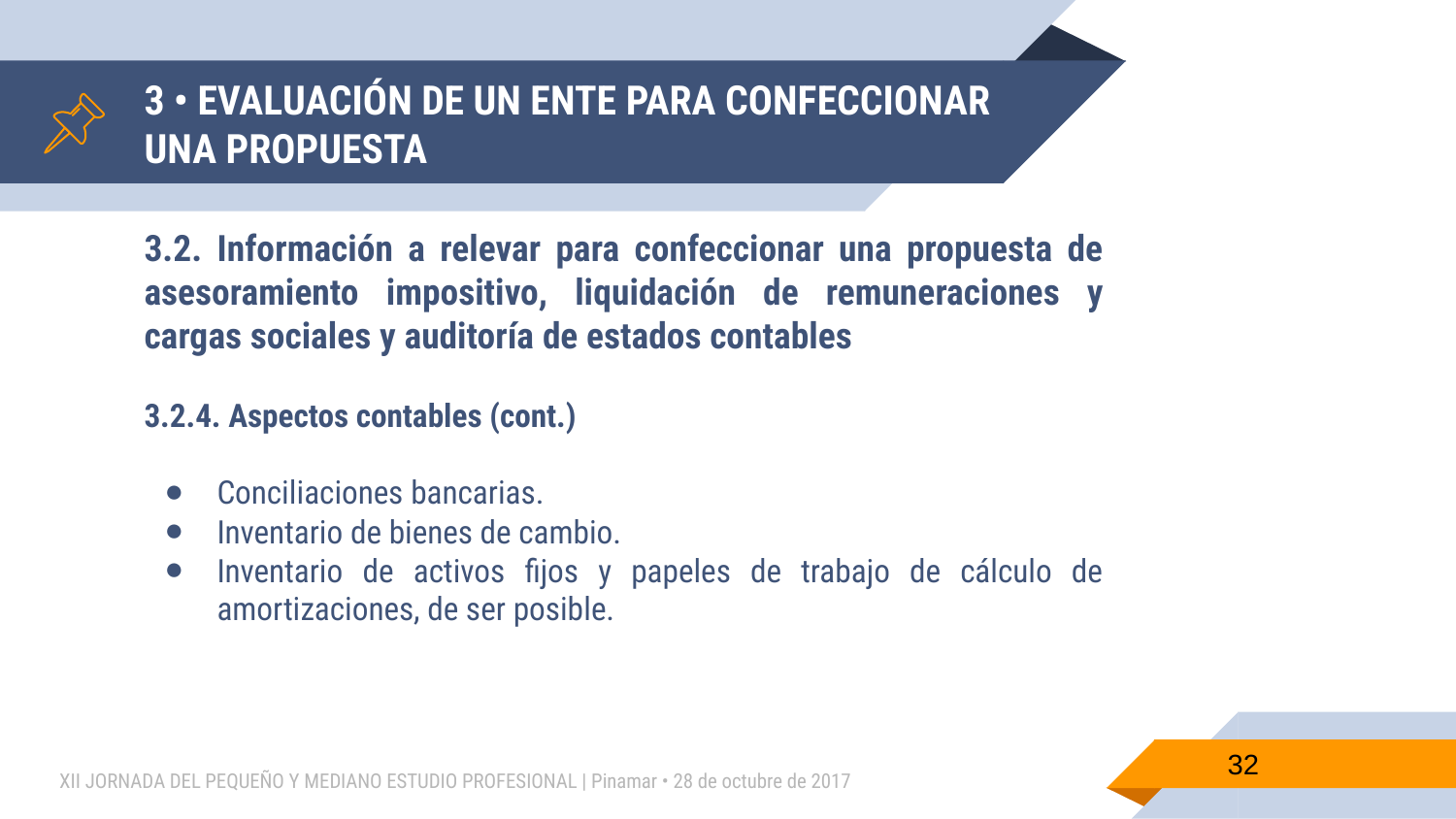

# 3 • EVALUACIÓN DE UN ENTE PARA CONFECCIONAR UNA PROPUESTA

3.2. Información a relevar para confeccionar una propuesta de asesoramiento impositivo, liquidación de remuneraciones y cargas sociales y auditoría de estados contables

3.2.4. Aspectos contables (cont.)

Conciliaciones bancarias.
Inventario de bienes de cambio.
Inventario de activos fijos y papeles de trabajo de cálculo de amortizaciones, de ser posible.
32